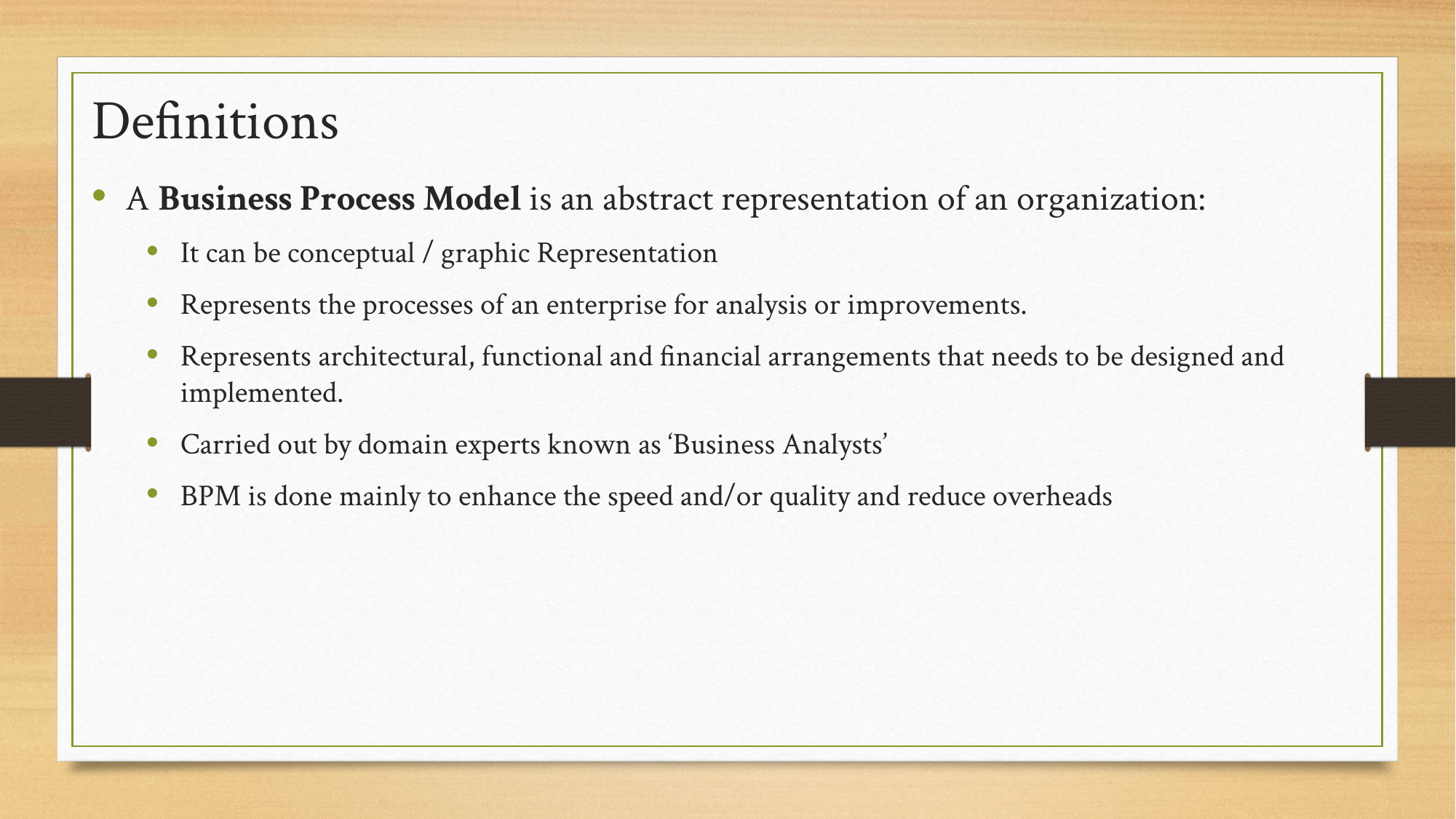

# Definitions
A Business Process Model is an abstract representation of an organization:
It can be conceptual / graphic Representation
Represents the processes of an enterprise for analysis or improvements.
Represents architectural, functional and financial arrangements that needs to be designed and implemented.
Carried out by domain experts known as ‘Business Analysts’
BPM is done mainly to enhance the speed and/or quality and reduce overheads